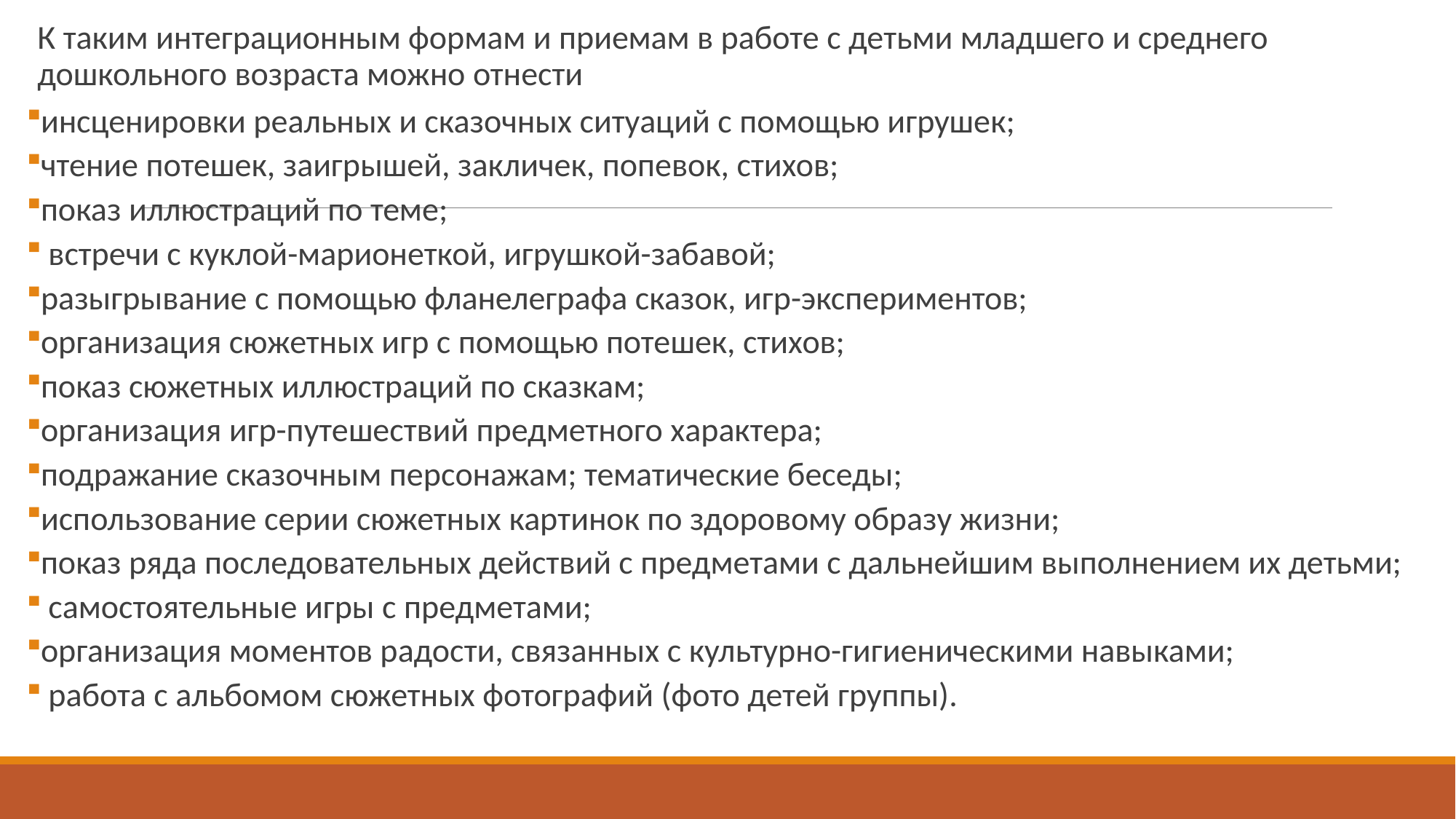

К таким интеграционным формам и приемам в работе с детьми младшего и среднего дошкольного возраста можно отнести
инсценировки реальных и сказочных ситуаций с помощью игрушек;
чтение потешек, заигрышей, закличек, попевок, стихов;
показ иллюстраций по теме;
 встречи с куклой-марионеткой, игрушкой-забавой;
разыгрывание с помощью фланелеграфа сказок, игр-экспериментов;
организация сюжетных игр с помощью потешек, стихов;
показ сюжетных иллюстраций по сказкам;
организация игр-путешествий предметного характера;
подражание сказочным персонажам; тематические беседы;
использование серии сюжетных картинок по здоровому образу жизни;
показ ряда последовательных действий с предметами с дальнейшим выполнением их детьми;
 самостоятельные игры с предметами;
организация моментов радости, связанных с культурно-гигиеническими навыками;
 работа с альбомом сюжетных фотографий (фото детей группы).